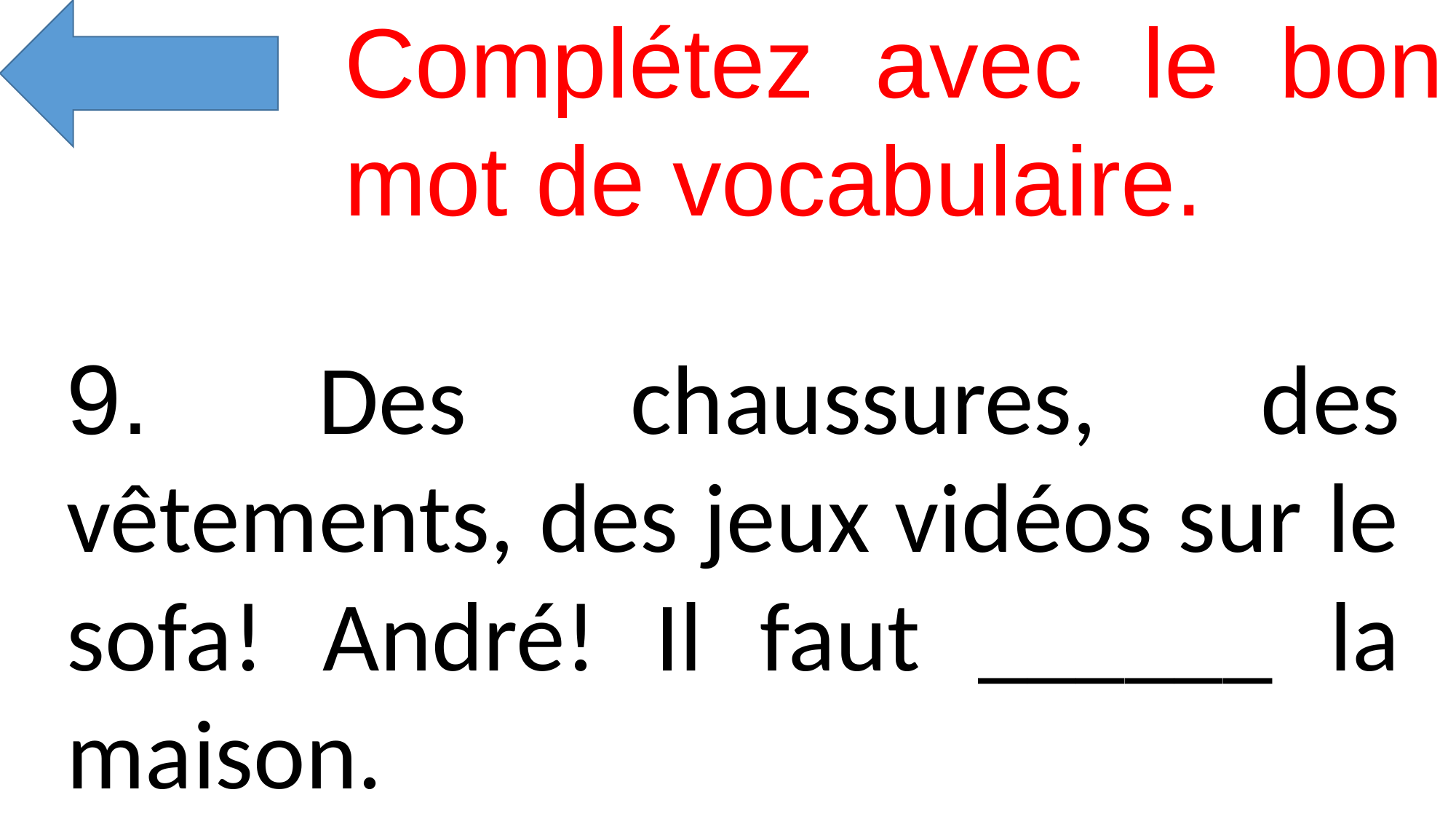

Complétez avec le bon mot de vocabulaire.
9. Des chaussures, des vêtements, des jeux vidéos sur le sofa! André! Il faut ______ la maison.